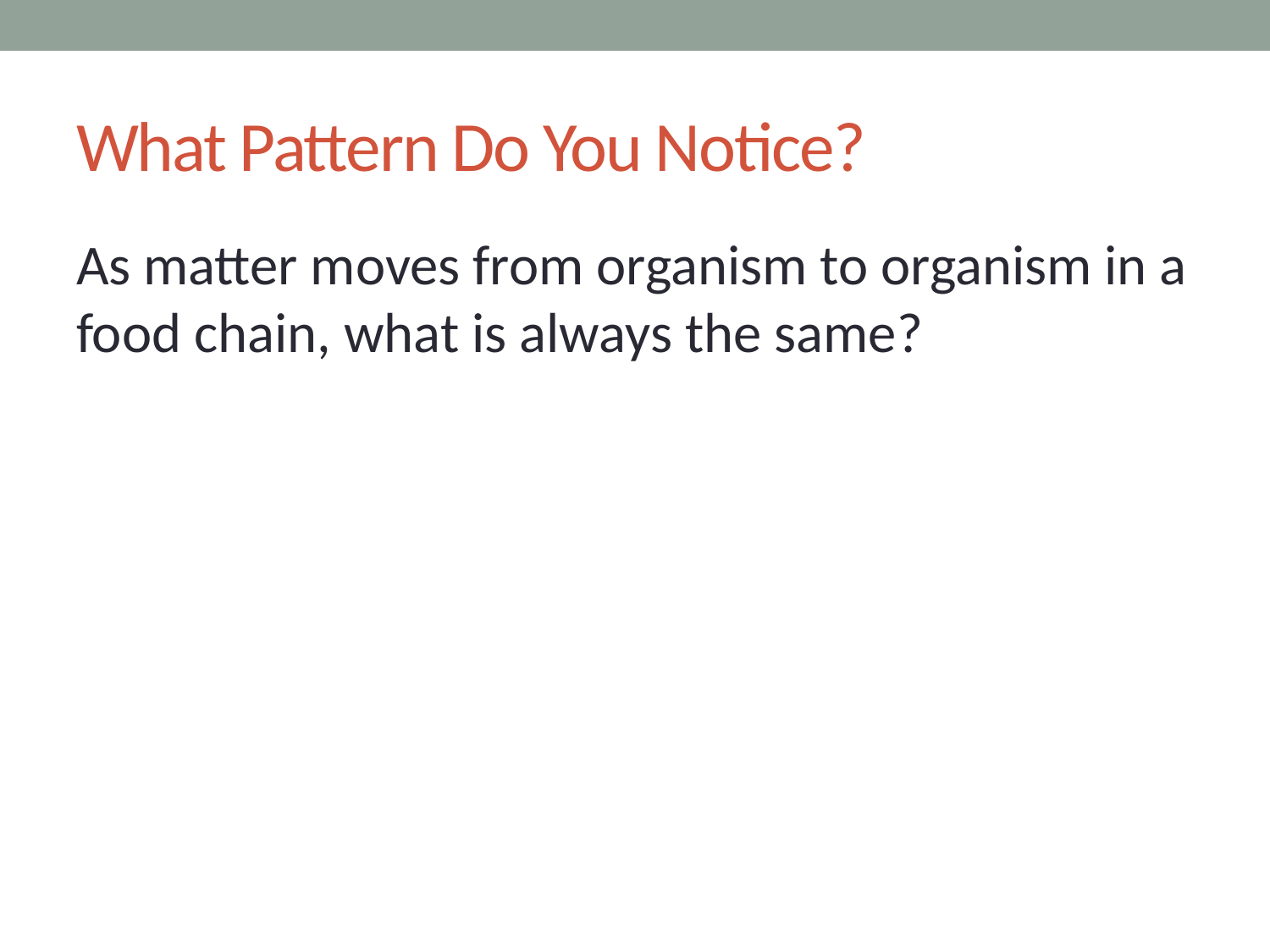

# What Pattern Do You Notice?
As matter moves from organism to organism in a food chain, what is always the same?